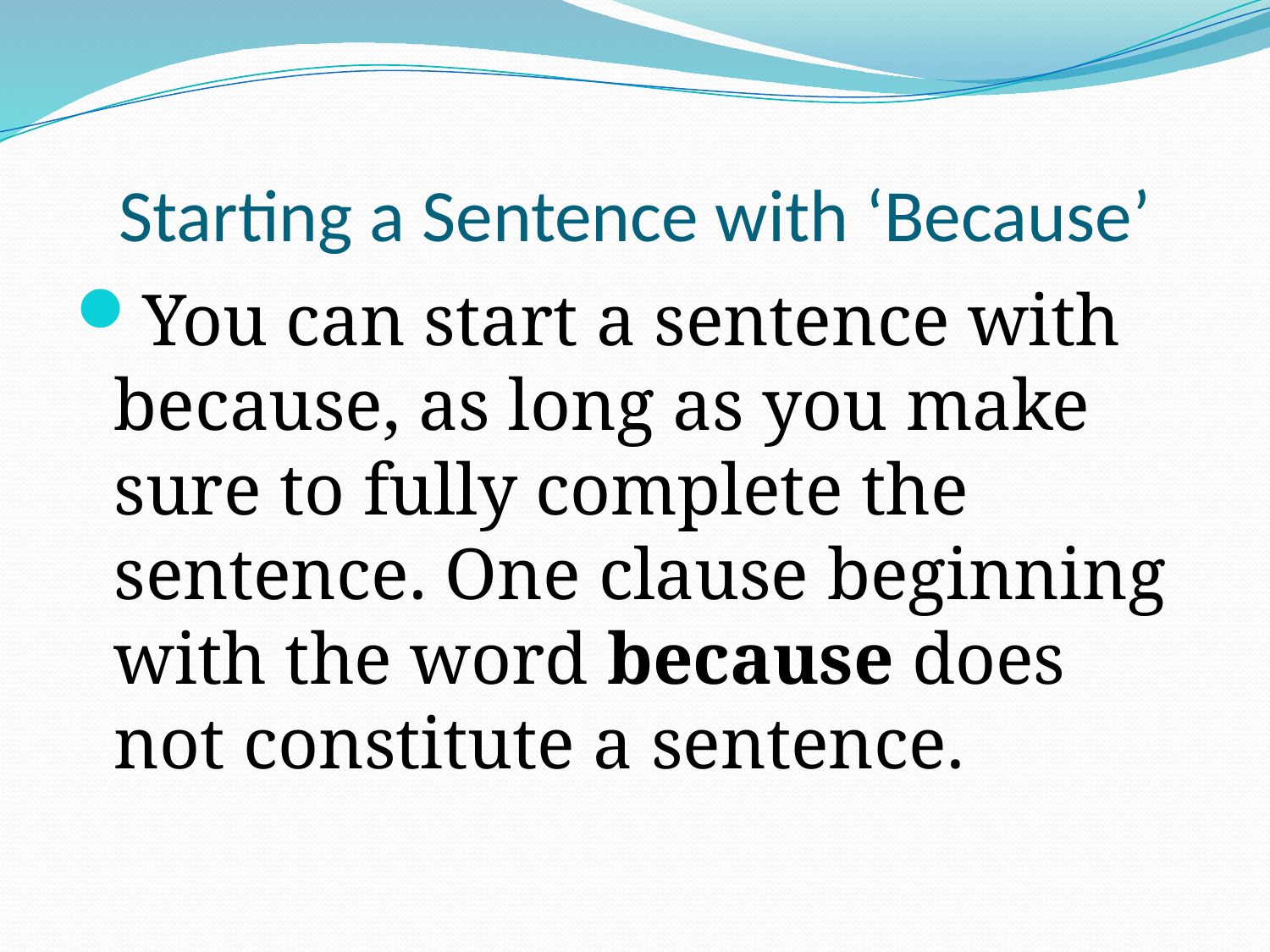

# Starting a Sentence with ‘Because’
You can start a sentence with because, as long as you make sure to fully complete the sentence. One clause beginning with the word because does not constitute a sentence.